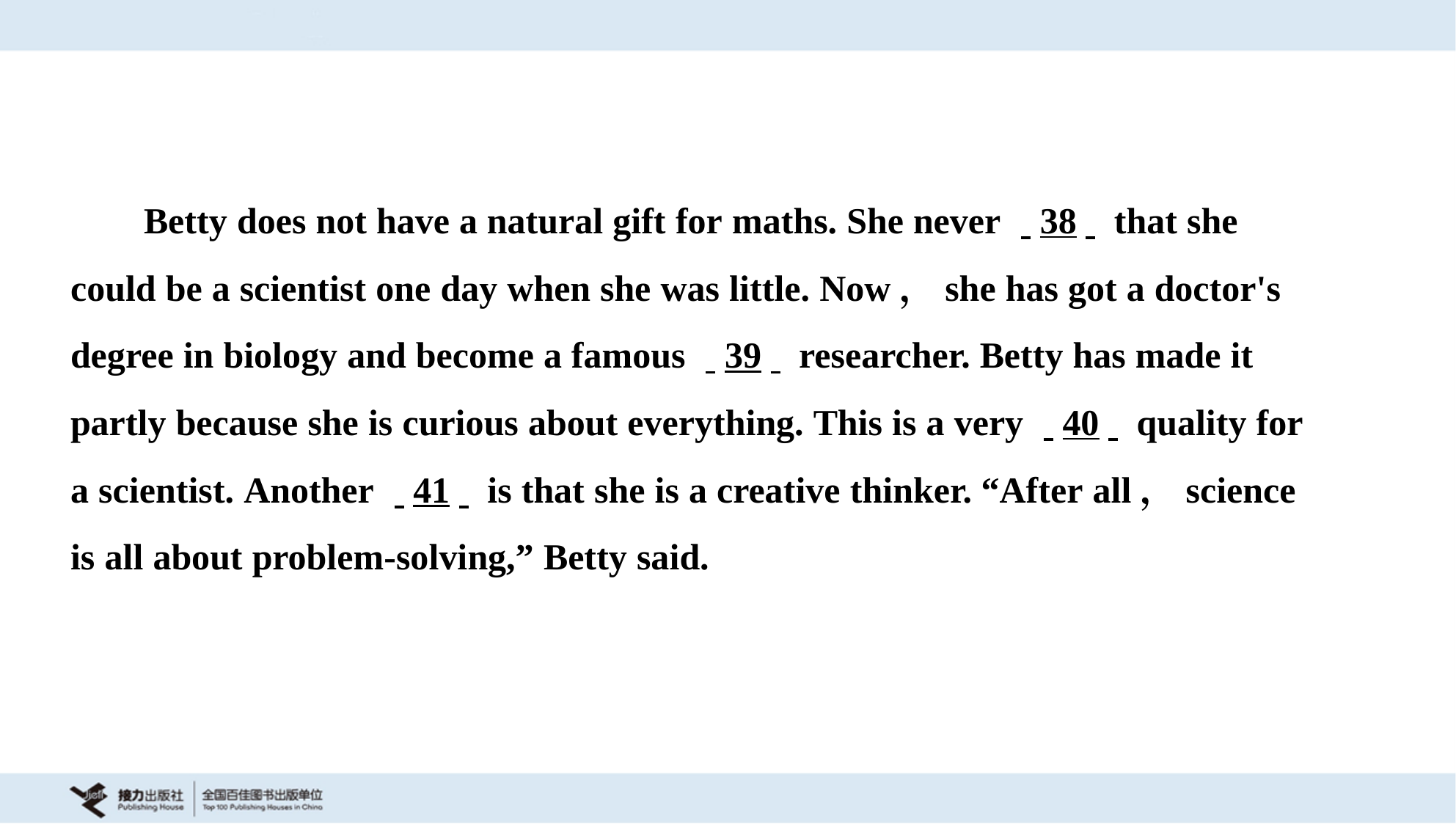

Betty does not have a natural gift for maths. She never . .38. . that she
could be a scientist one day when she was little. Now，she has got a doctor's
degree in biology and become a famous . .39. . researcher. Betty has made it
partly because she is curious about everything. This is a very . .40. . quality for
a scientist. Another . .41. . is that she is a creative thinker. “After all，science
is all about problem-solving,” Betty said.